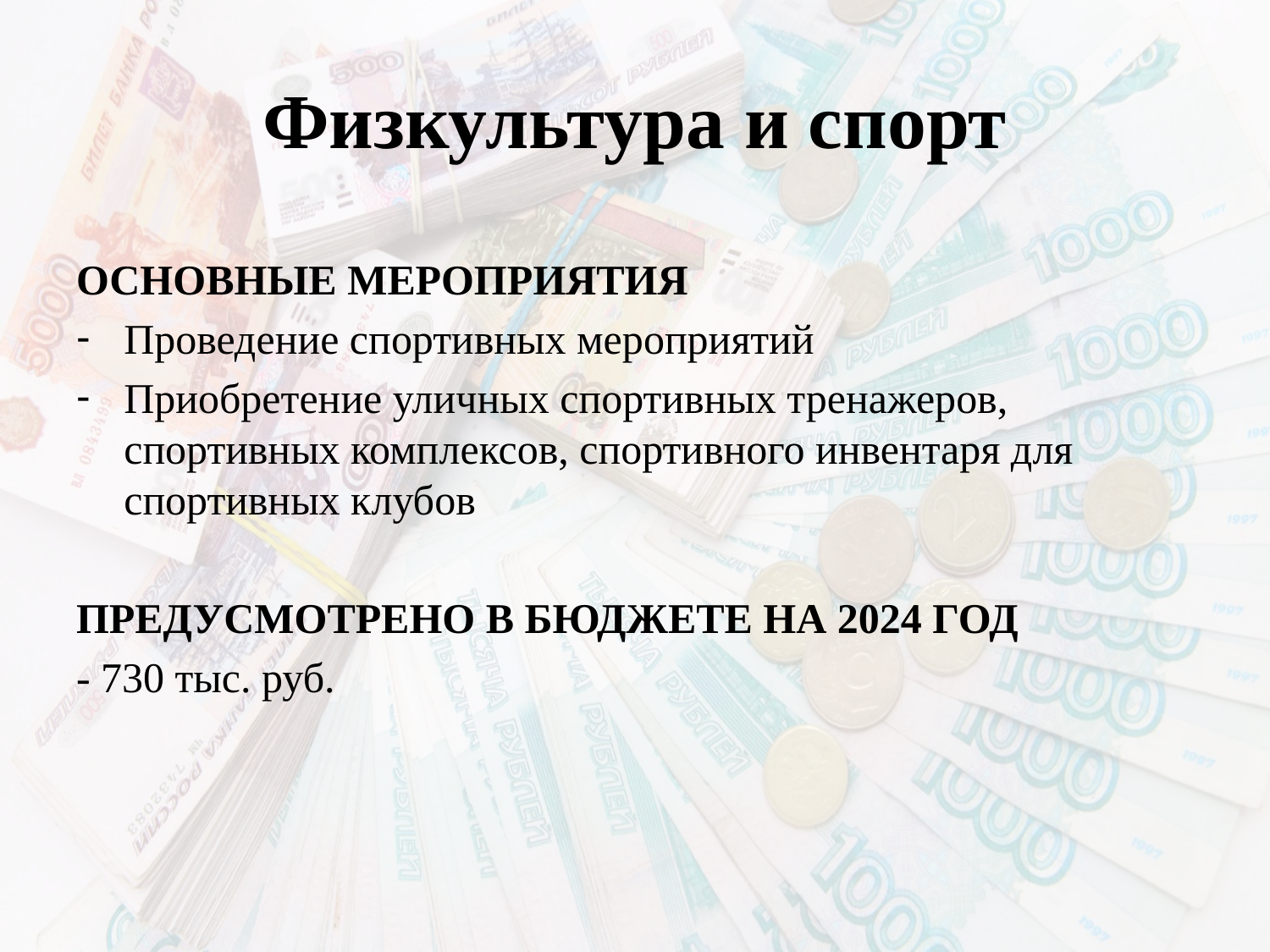

# Физкультура и спорт
ОСНОВНЫЕ МЕРОПРИЯТИЯ
Проведение спортивных мероприятий
Приобретение уличных спортивных тренажеров, спортивных комплексов, спортивного инвентаря для спортивных клубов

ПРЕДУСМОТРЕНО В БЮДЖЕТЕ НА 2024 ГОД
- 730 тыс. руб.